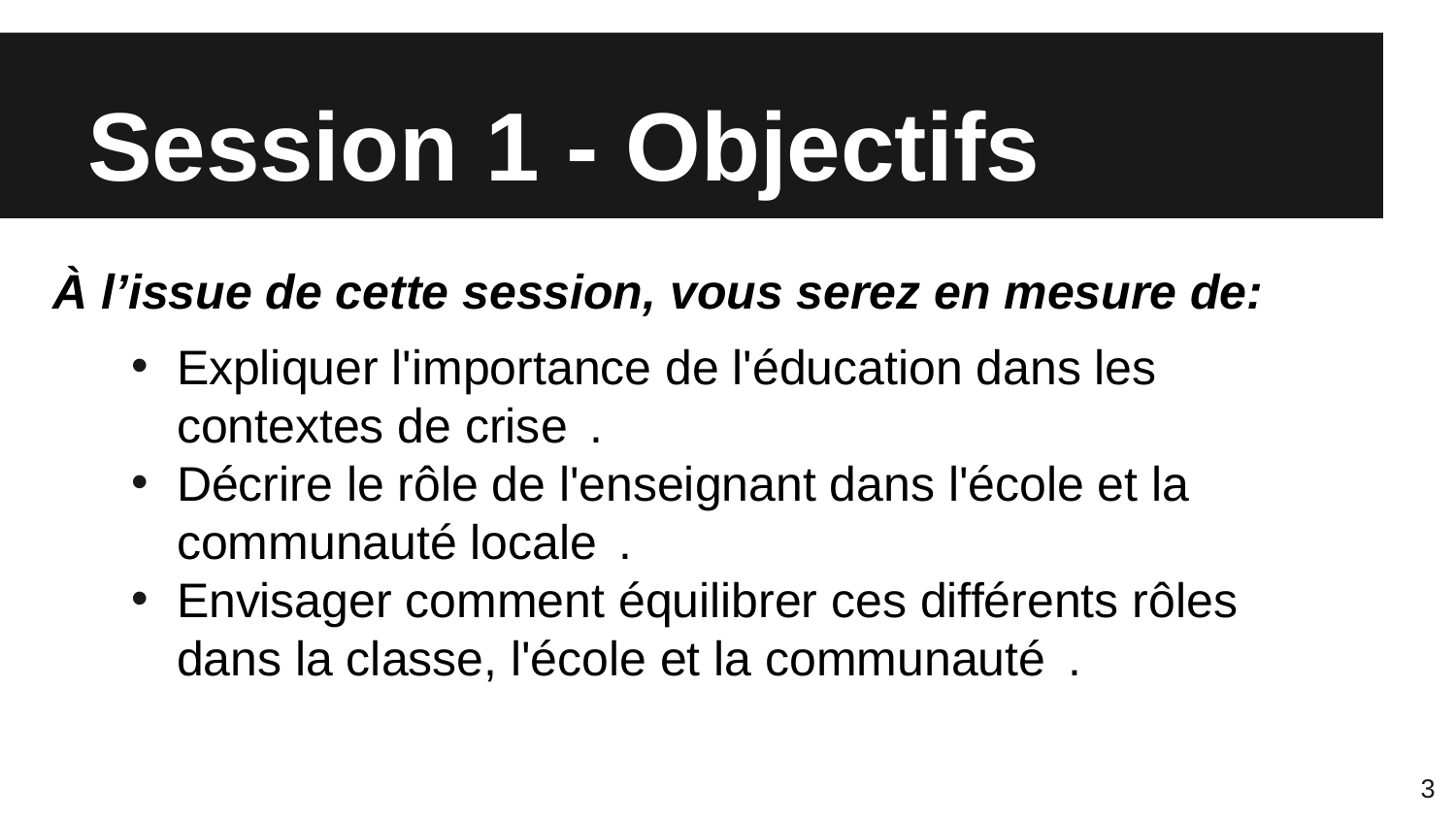

# Session 1 - Objectifs
À l’issue de cette session, vous serez en mesure de:
Expliquer l'importance de l'éducation dans les contextes de crise  .
Décrire le rôle de l'enseignant dans l'école et la communauté locale  .
Envisager comment équilibrer ces différents rôles dans la classe, l'école et la communauté  .
3